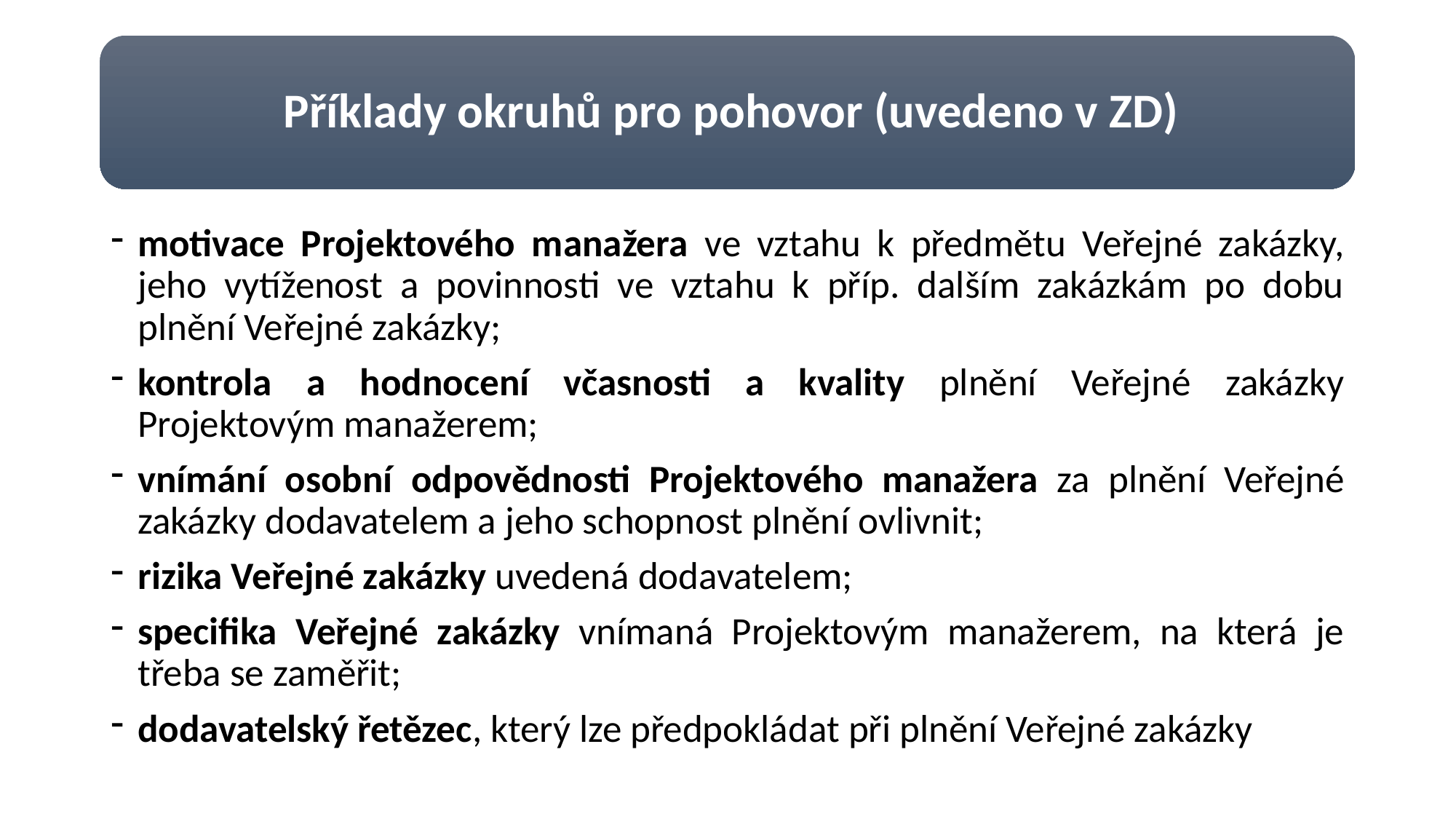

Příklady okruhů pro pohovor (uvedeno v ZD)
motivace Projektového manažera ve vztahu k předmětu Veřejné zakázky, jeho vytíženost a povinnosti ve vztahu k příp. dalším zakázkám po dobu plnění Veřejné zakázky;
kontrola a hodnocení včasnosti a kvality plnění Veřejné zakázky Projektovým manažerem;
vnímání osobní odpovědnosti Projektového manažera za plnění Veřejné zakázky dodavatelem a jeho schopnost plnění ovlivnit;
rizika Veřejné zakázky uvedená dodavatelem;
specifika Veřejné zakázky vnímaná Projektovým manažerem, na která je třeba se zaměřit;
dodavatelský řetězec, který lze předpokládat při plnění Veřejné zakázky